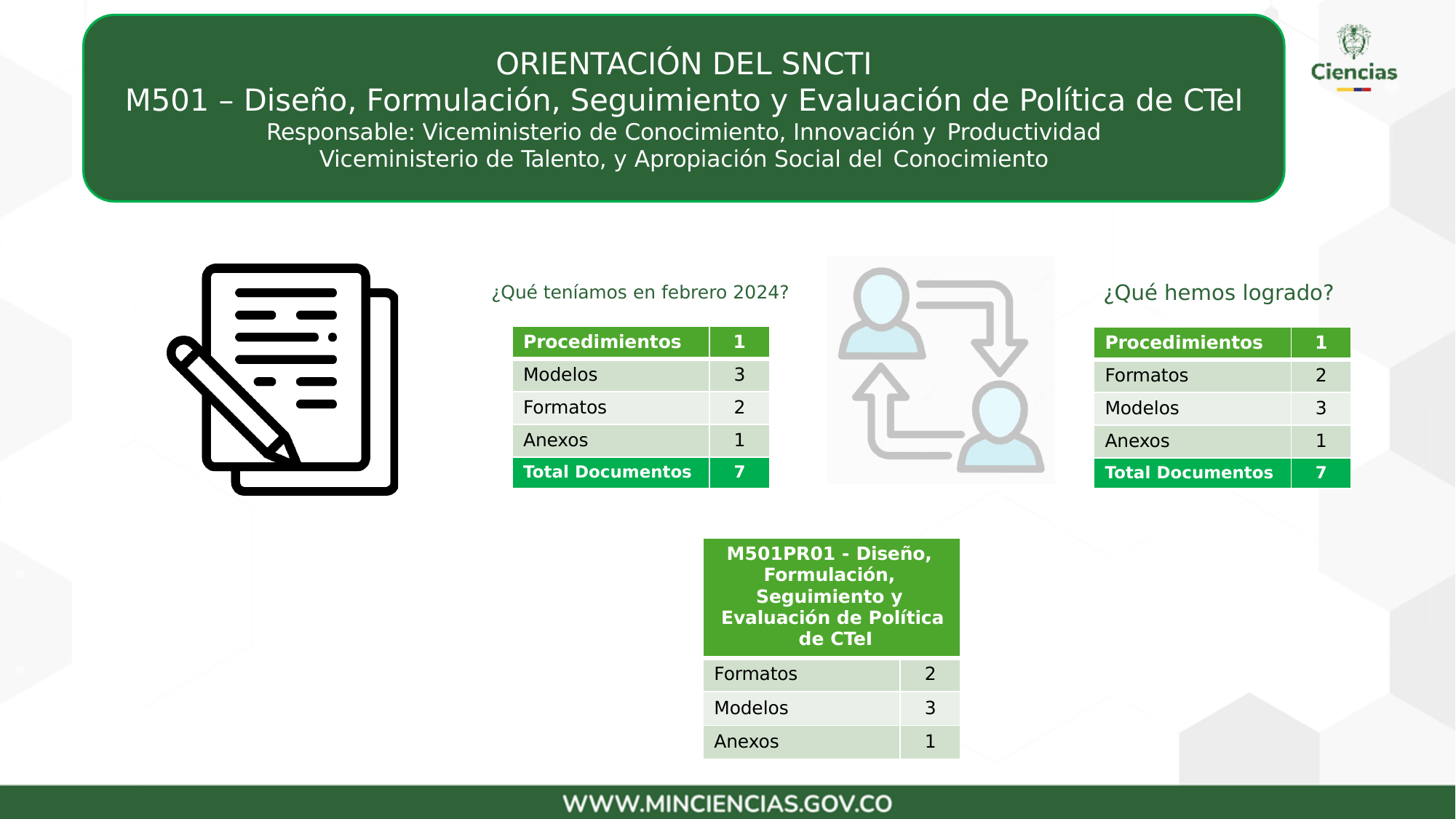

# ORIENTACIÓN DEL SNCTI
M501 – Diseño, Formulación, Seguimiento y Evaluación de Política de CTeI
Responsable: Viceministerio de Conocimiento, Innovación y Productividad
Viceministerio de Talento, y Apropiación Social del Conocimiento

¿Qué hemos logrado?
¿Qué teníamos en febrero 2024?
| Procedimientos | 1 |
| --- | --- |
| Modelos | 3 |
| Formatos | 2 |
| Anexos | 1 |
| Total Documentos | 7 |
| Procedimientos | 1 |
| --- | --- |
| Formatos | 2 |
| Modelos | 3 |
| Anexos | 1 |
| Total Documentos | 7 |
| M501PR01 - Diseño, Formulación, Seguimiento y Evaluación de Política de CTeI |  |
| --- | --- |
| Formatos | 2 |
| Modelos | 3 |
| Anexos | 1 |